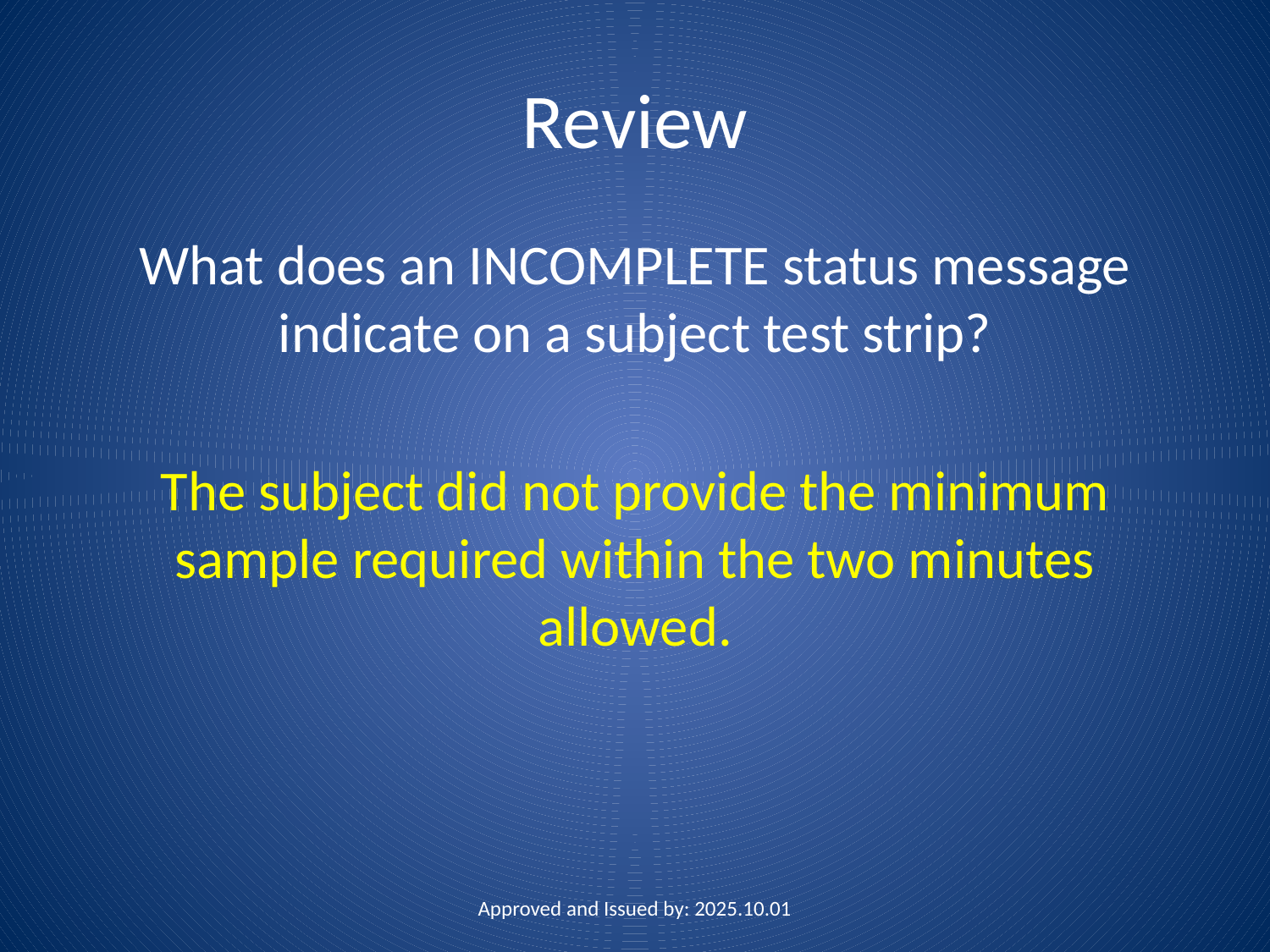

# Review
What does an INCOMPLETE status message indicate on a subject test strip?

The subject did not provide the minimum sample required within the two minutes allowed.
Approved and Issued by: 2025.10.01